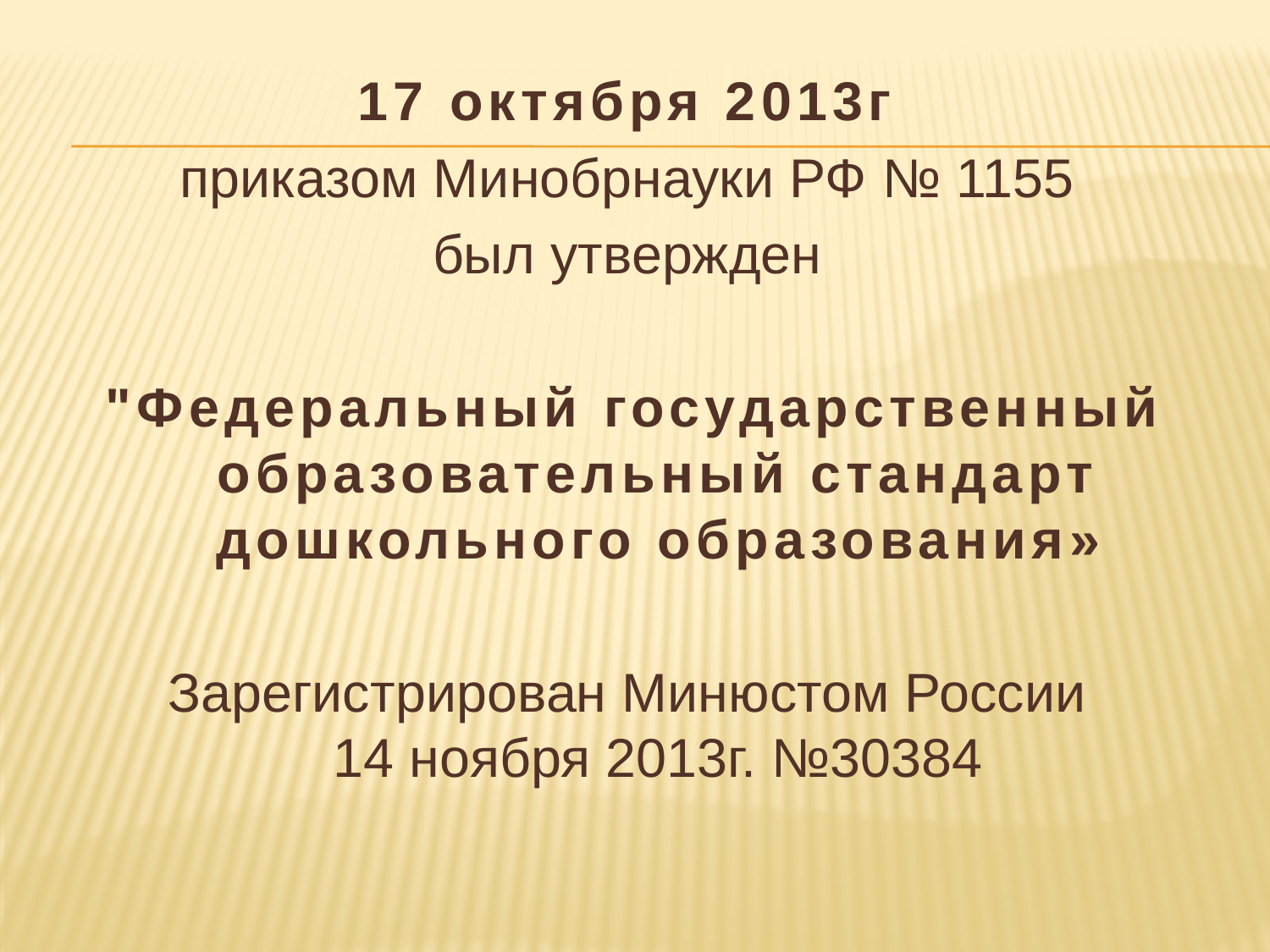

17 октября 2013г
приказом Минобрнауки РФ № 1155
был утвержден

"Федеральный государственный образовательный стандарт дошкольного образования»

Зарегистрирован Минюстом России
14 ноября 2013г. №30384

#